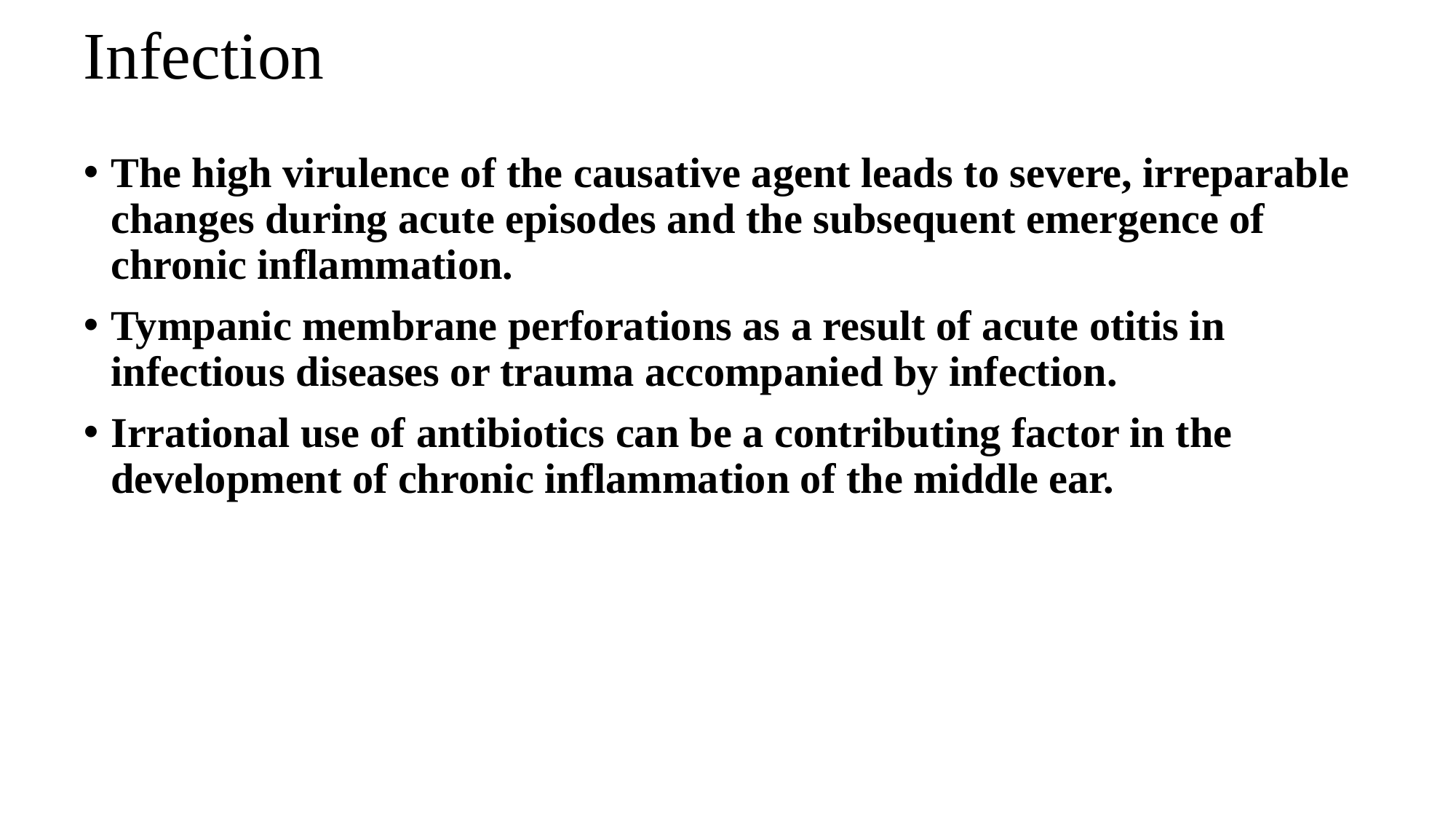

# Infection
The high virulence of the causative agent leads to severe, irreparable changes during acute episodes and the subsequent emergence of chronic inflammation.
Tympanic membrane perforations as a result of acute otitis in infectious diseases or trauma accompanied by infection.
Irrational use of antibiotics can be a contributing factor in the development of chronic inflammation of the middle ear.